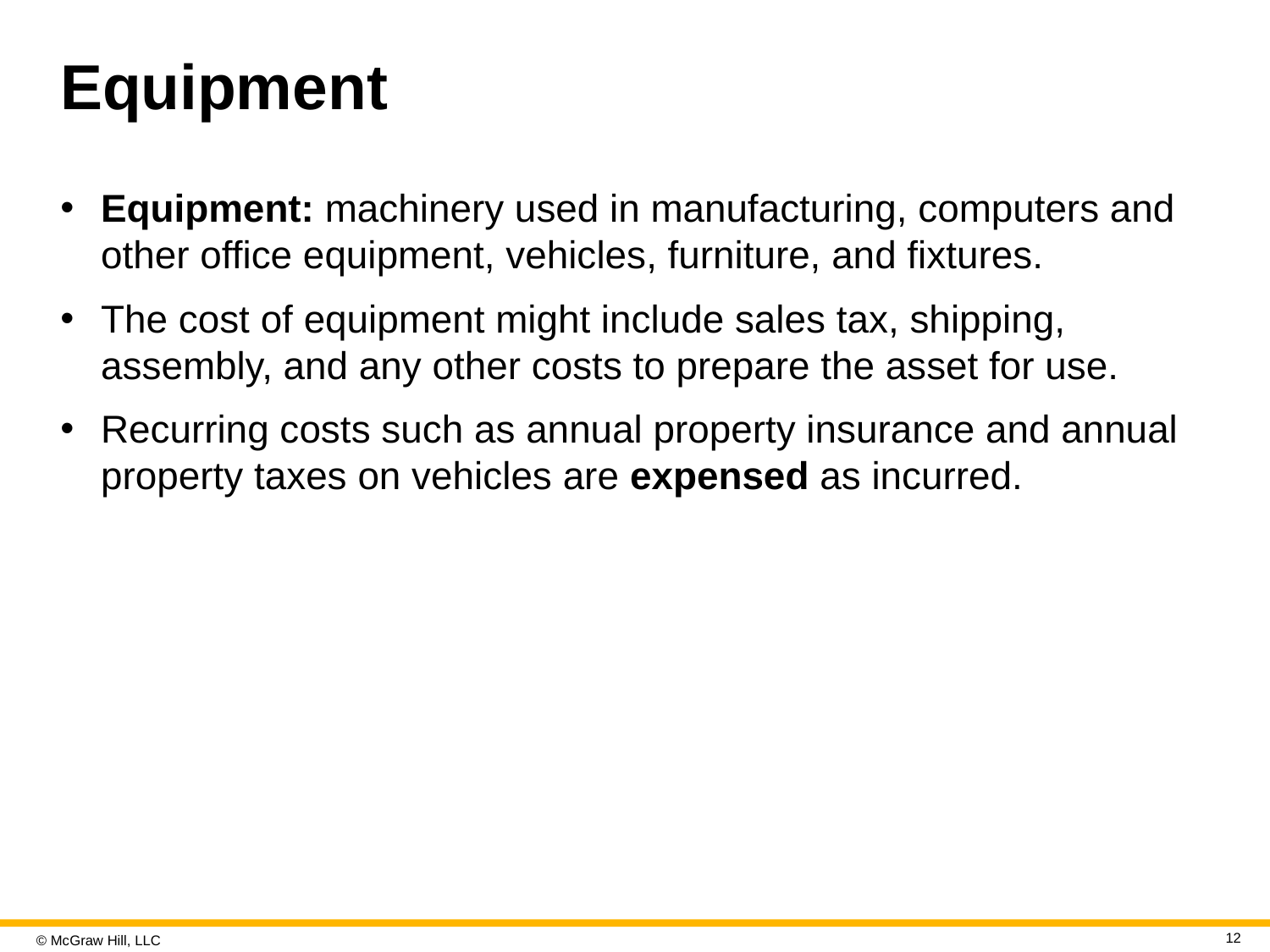

# Equipment
Equipment: machinery used in manufacturing, computers and other office equipment, vehicles, furniture, and fixtures.
The cost of equipment might include sales tax, shipping, assembly, and any other costs to prepare the asset for use.
Recurring costs such as annual property insurance and annual property taxes on vehicles are expensed as incurred.
12